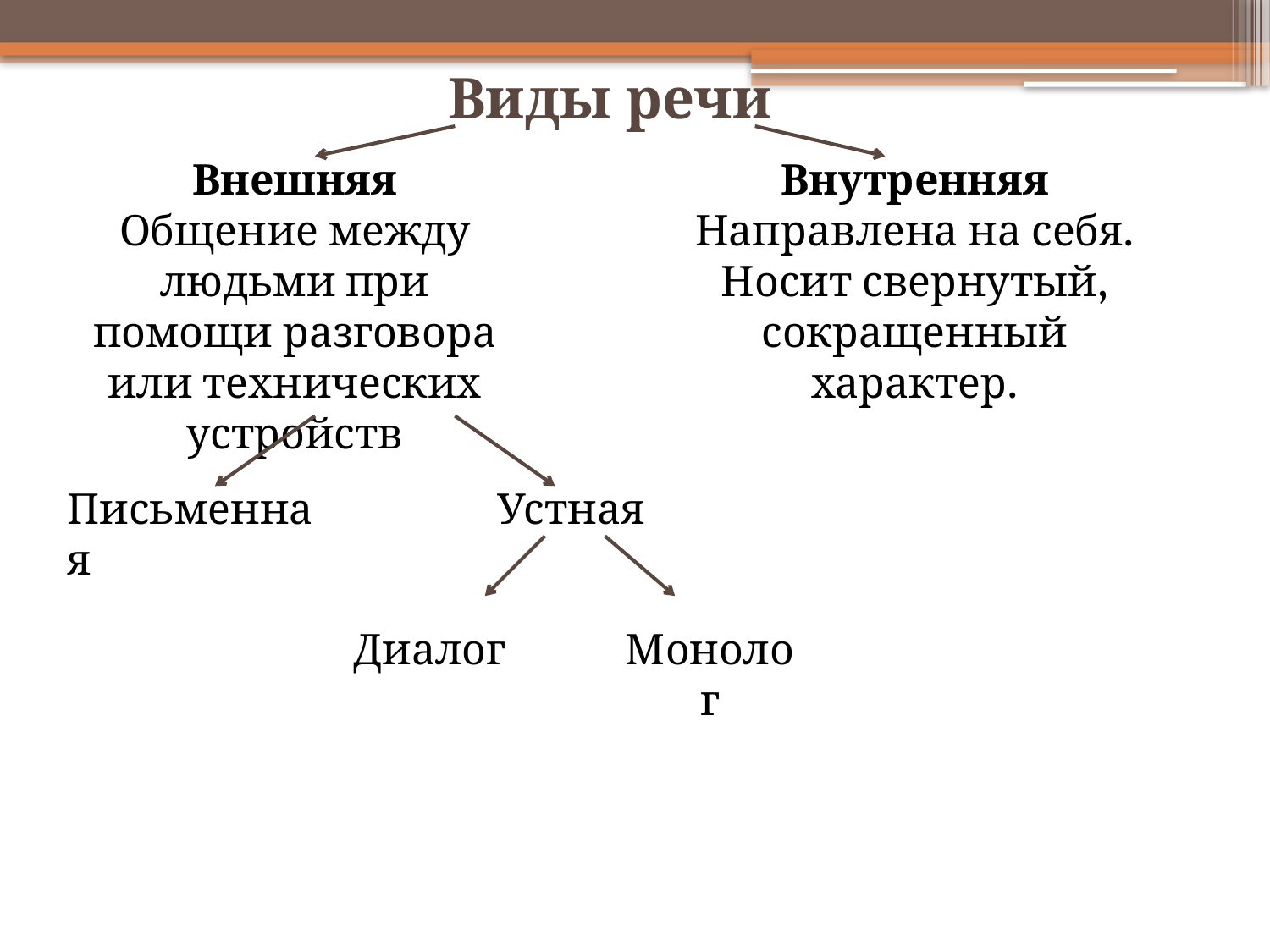

Виды речи
Внешняя
Общение между людьми при помощи разговора или технических устройств
Внутренняя
Направлена на себя. Носит свернутый, сокращенный характер.
Письменная
Устная
Диалог
Монолог